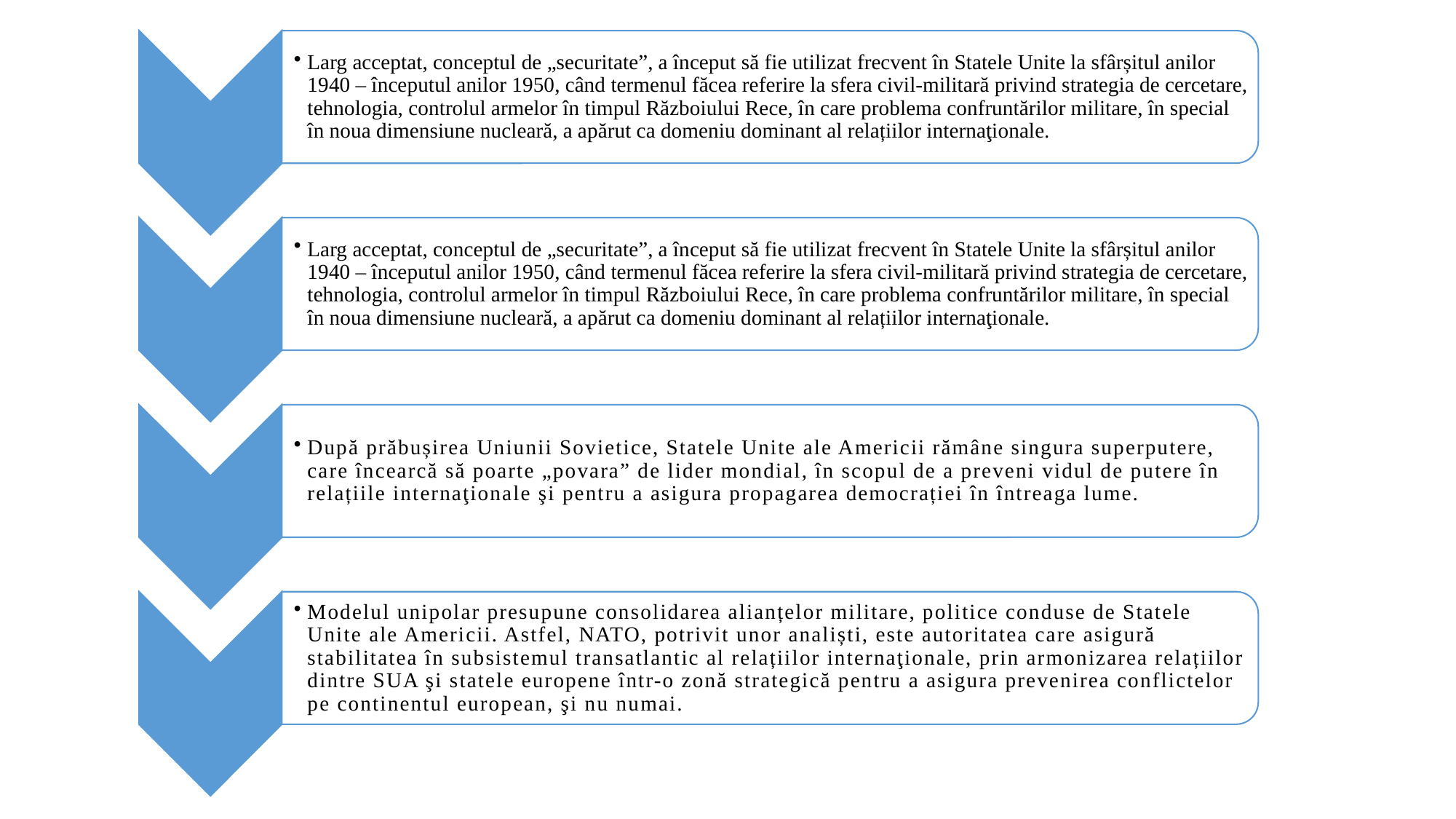

Larg acceptat, conceptul de „securitate”, a început să fie utilizat frecvent în Statele Unite la sfârșitul anilor 1940 – începutul anilor 1950, când termenul făcea referire la sfera civil-militară privind strategia de cercetare, tehnologia, controlul armelor în timpul Războiului Rece, în care problema confruntărilor militare, în special în noua dimensiune nucleară, a apărut ca domeniu dominant al relațiilor internaţionale.

Larg acceptat, conceptul de „securitate”, a început să fie utilizat frecvent în Statele Unite la sfârșitul anilor 1940 – începutul anilor 1950, când termenul făcea referire la sfera civil-militară privind strategia de cercetare, tehnologia, controlul armelor în timpul Războiului Rece, în care problema confruntărilor militare, în special în noua dimensiune nucleară, a apărut ca domeniu dominant al relațiilor internaţionale.

După prăbușirea Uniunii Sovietice, Statele Unite ale Americii rămâne singura superputere, care încearcă să poarte „povara” de lider mondial, în scopul de a preveni vidul de putere în relațiile internaţionale şi pentru a asigura propagarea democrației în întreaga lume.

Modelul unipolar presupune consolidarea alianțelor militare, politice conduse de Statele Unite ale Americii. Astfel, NATO, potrivit unor analiști, este autoritatea care asigură stabilitatea în subsistemul transatlantic al relațiilor internaţionale, prin armonizarea relațiilor dintre SUA şi statele europene într-o zonă strategică pentru a asigura prevenirea conflictelor pe continentul european, şi nu numai.